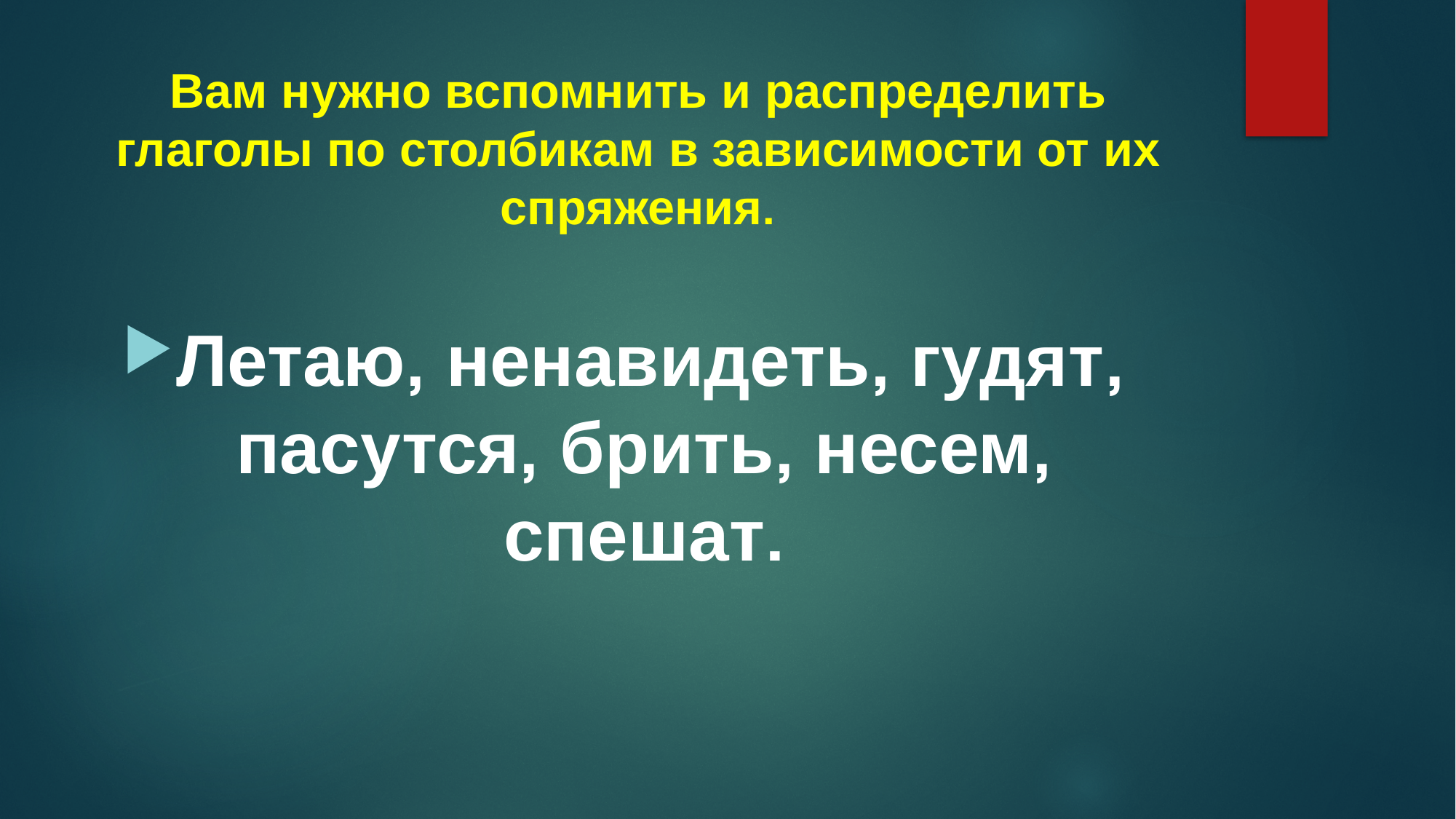

# Вам нужно вспомнить и распределить глаголы по столбикам в зависимости от их спряжения.
Летаю, ненавидеть, гудят, пасутся, брить, несем, спешат.